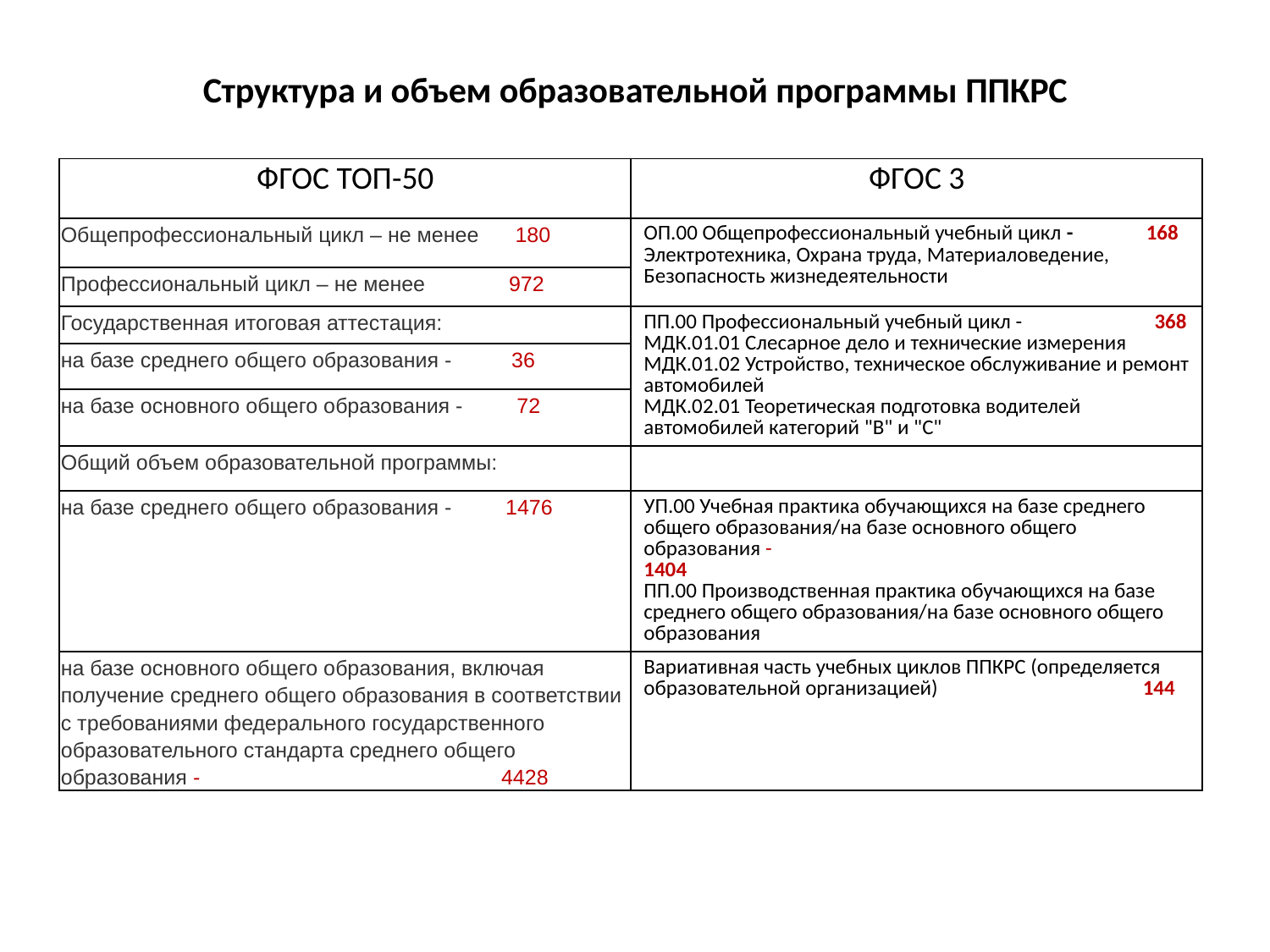

# Структура и объем образовательной программы ППКРС
| ФГОС ТОП-50 | ФГОС 3 |
| --- | --- |
| Общепрофессиональный цикл – не менее 180 | ОП.00 Общепрофессиональный учебный цикл - 168 Электротехника, Охрана труда, Материаловедение, Безопасность жизнедеятельности |
| Профессиональный цикл – не менее 972 |  |
| Государственная итоговая аттестация: | ПП.00 Профессиональный учебный цикл - 368 МДК.01.01 Слесарное дело и технические измерения МДК.01.02 Устройство, техническое обслуживание и ремонт автомобилей МДК.02.01 Теоретическая подготовка водителей автомобилей категорий "B" и "C" |
| на базе среднего общего образования - 36 |  |
| на базе основного общего образования - 72 |  |
| Общий объем образовательной программы: |  |
| на базе среднего общего образования - 1476 | УП.00 Учебная практика обучающихся на базе среднего общего образования/на базе основного общего образования - 1404 ПП.00 Производственная практика обучающихся на базе среднего общего образования/на базе основного общего образования |
| на базе основного общего образования, включая получение среднего общего образования в соответствии с требованиями федерального государственного образовательного стандарта среднего общего образования - 4428 | Вариативная часть учебных циклов ППКРС (определяется образовательной организацией) 144 |